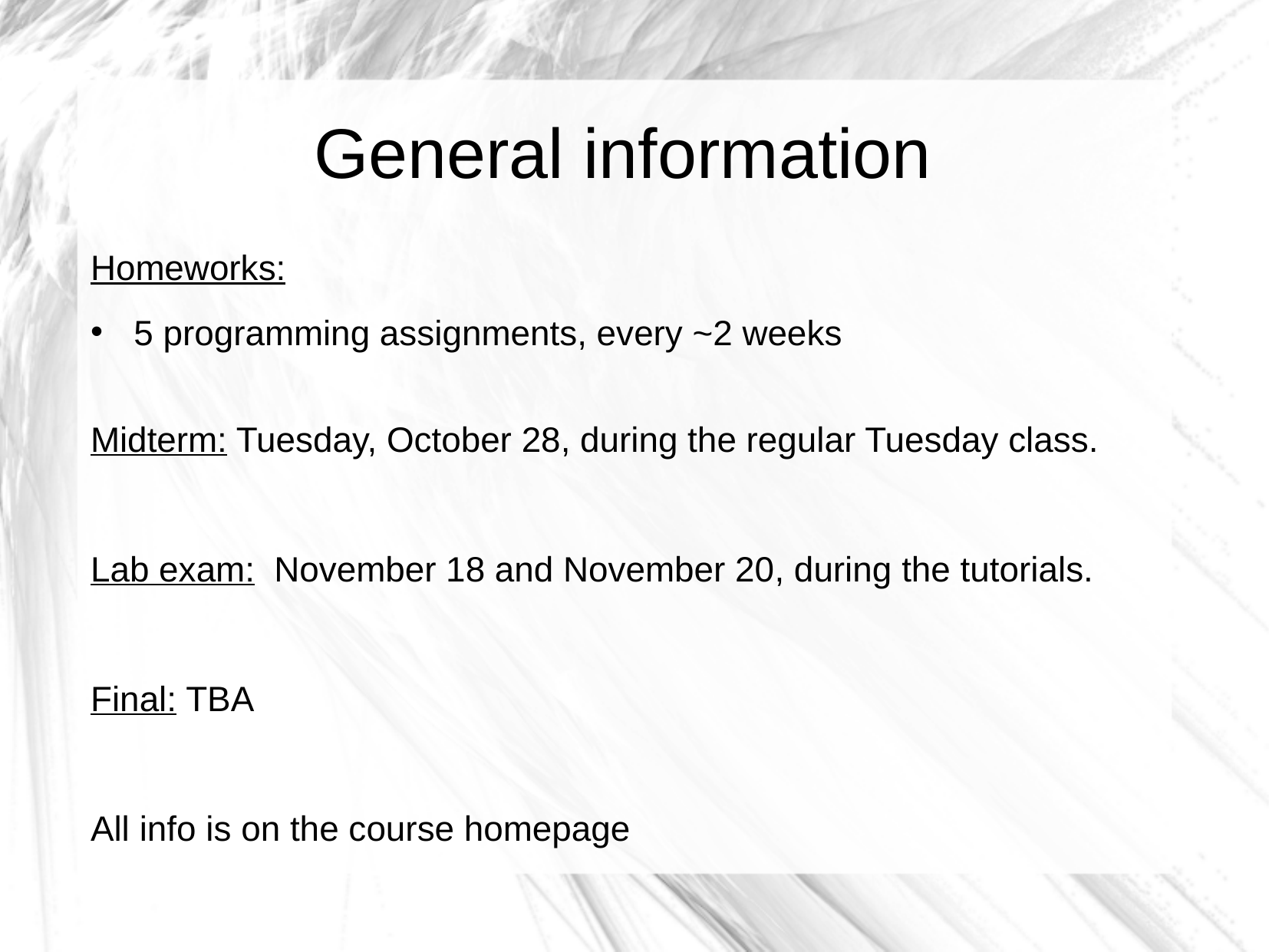

General information
Homeworks:
5 programming assignments, every ~2 weeks
Midterm: Tuesday, October 28, during the regular Tuesday class.

Lab exam:  November 18 and November 20, during the tutorials.

Final: TBA

All info is on the course homepage